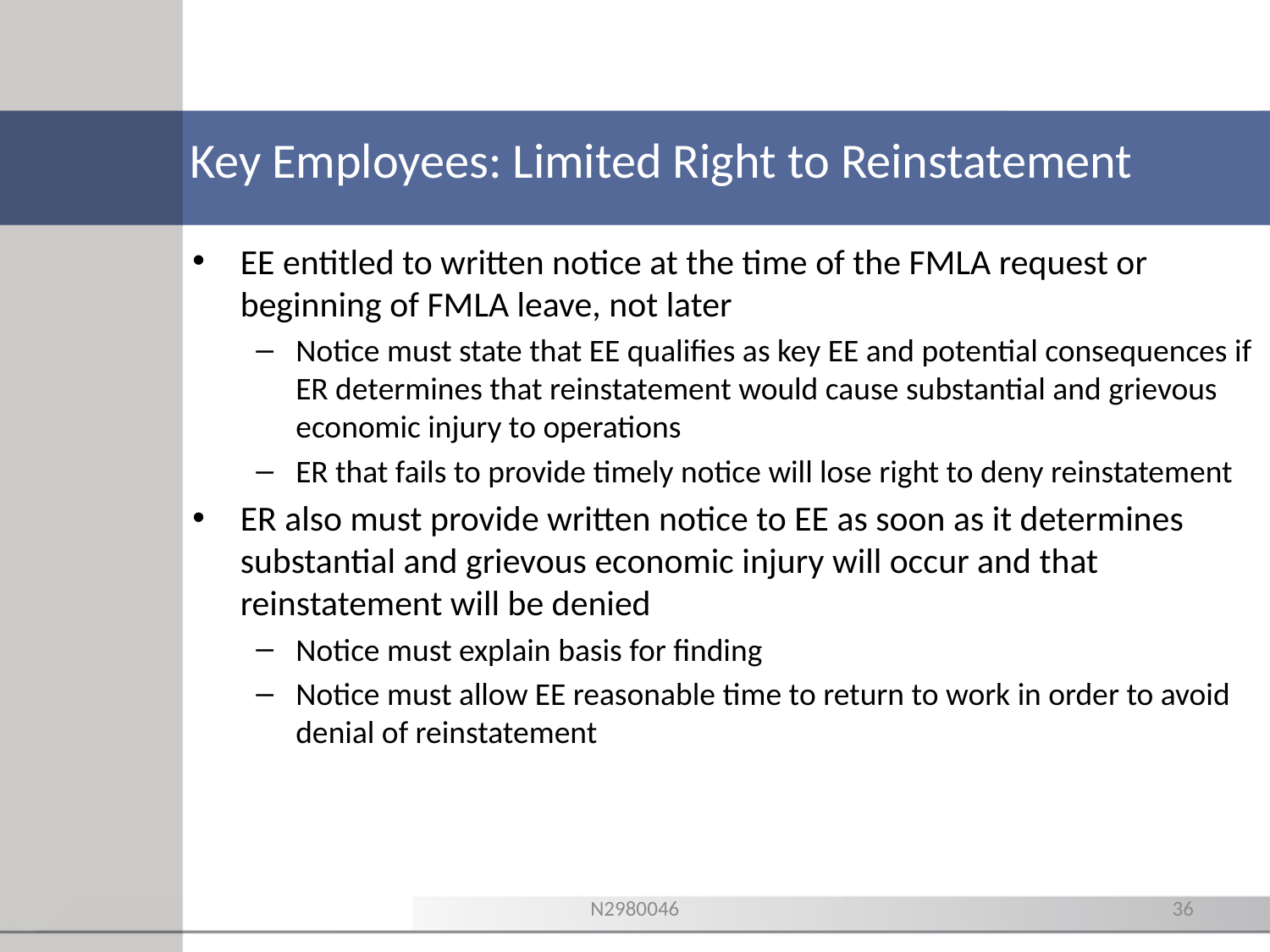

# Key Employees: Limited Right to Reinstatement
EE entitled to written notice at the time of the FMLA request or beginning of FMLA leave, not later
Notice must state that EE qualifies as key EE and potential consequences if ER determines that reinstatement would cause substantial and grievous economic injury to operations
ER that fails to provide timely notice will lose right to deny reinstatement
ER also must provide written notice to EE as soon as it determines substantial and grievous economic injury will occur and that reinstatement will be denied
Notice must explain basis for finding
Notice must allow EE reasonable time to return to work in order to avoid denial of reinstatement

N2980046
36